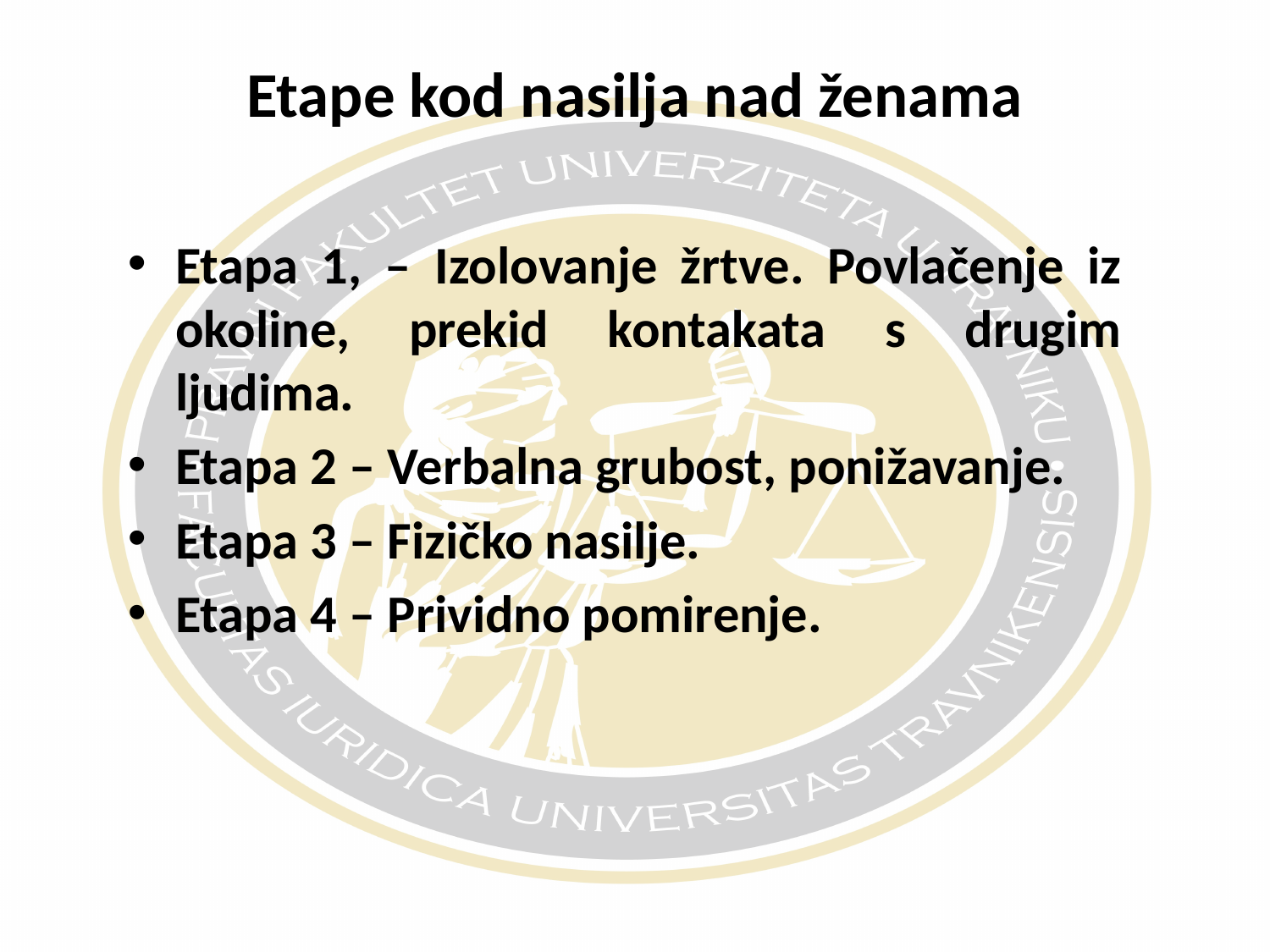

# Etape kod nasilja nad ženama

Etapa 1, – Izolovanje žrtve. Povlačenje iz okoline, prekid kontakata s drugim ljudima.
Etapa 2 – Verbalna grubost, ponižavanje.
Etapa 3 – Fizičko nasilje.
Etapa 4 – Prividno pomirenje.